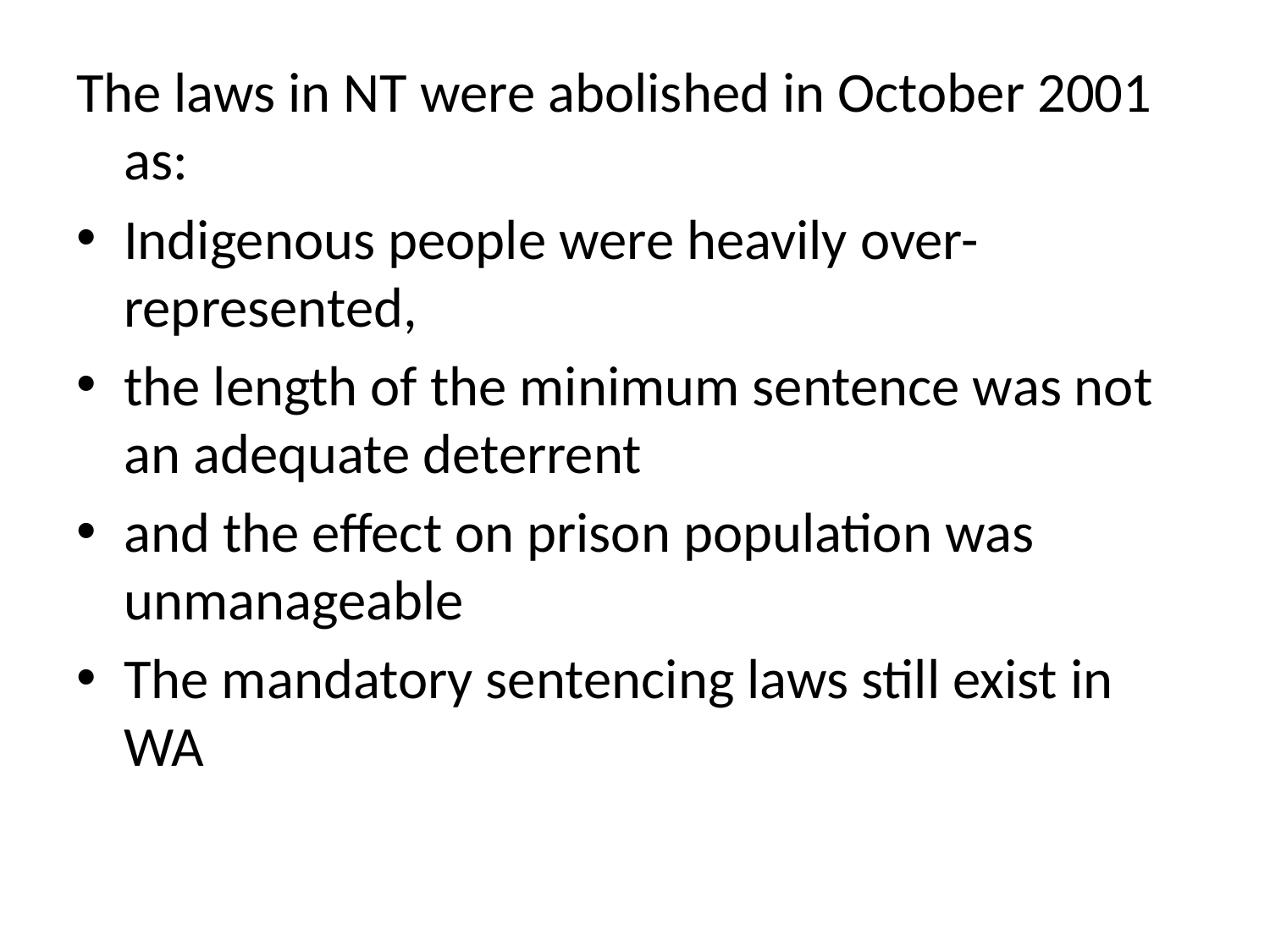

The laws in NT were abolished in October 2001 as:
Indigenous people were heavily over-represented,
the length of the minimum sentence was not an adequate deterrent
and the effect on prison population was unmanageable
The mandatory sentencing laws still exist in WA